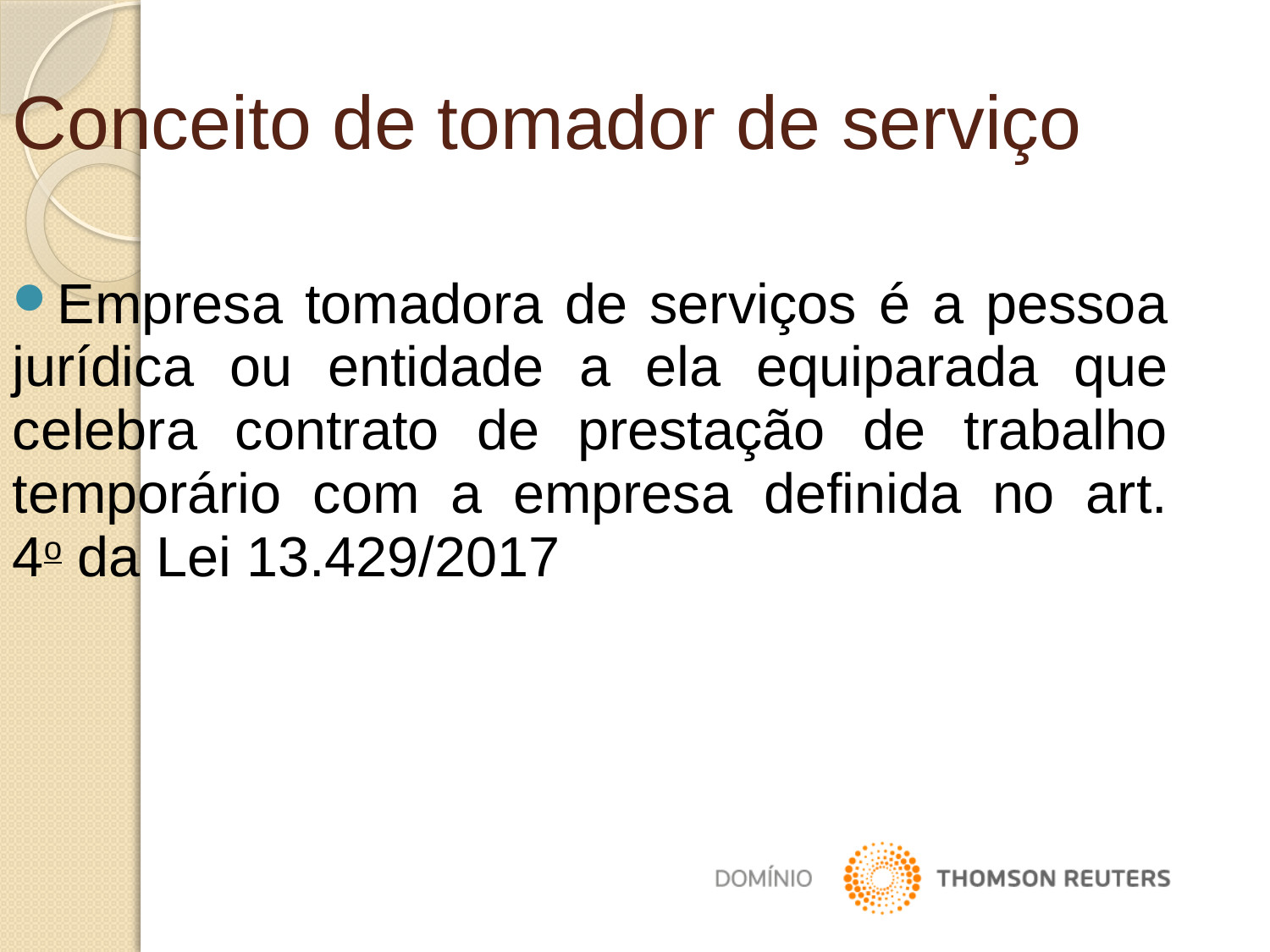

Conceito de tomador de serviço
Empresa tomadora de serviços é a pessoa jurídica ou entidade a ela equiparada que celebra contrato de prestação de trabalho temporário com a empresa definida no art. 4o da Lei 13.429/2017